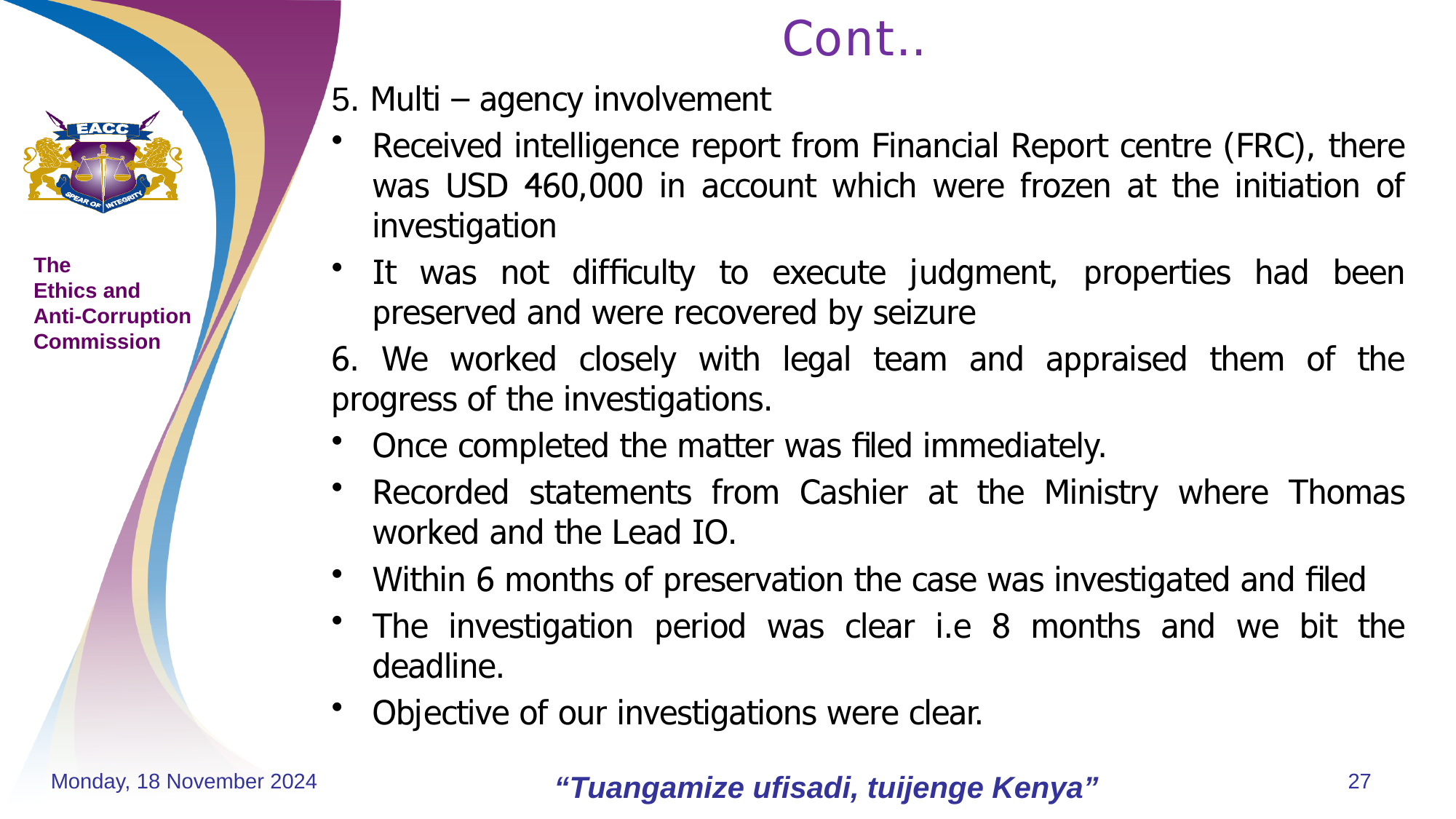

# Cont..
5. Multi – agency involvement
Received intelligence report from Financial Report centre (FRC), there was USD 460,000 in account which were frozen at the initiation of investigation
It was not difficulty to execute judgment, properties had been preserved and were recovered by seizure
6. We worked closely with legal team and appraised them of the progress of the investigations.
Once completed the matter was filed immediately.
Recorded statements from Cashier at the Ministry where Thomas worked and the Lead IO.
Within 6 months of preservation the case was investigated and filed
The investigation period was clear i.e 8 months and we bit the deadline.
Objective of our investigations were clear.

Monday, 18 November 2024
“Tuangamize ufisadi, tuijenge Kenya”
27